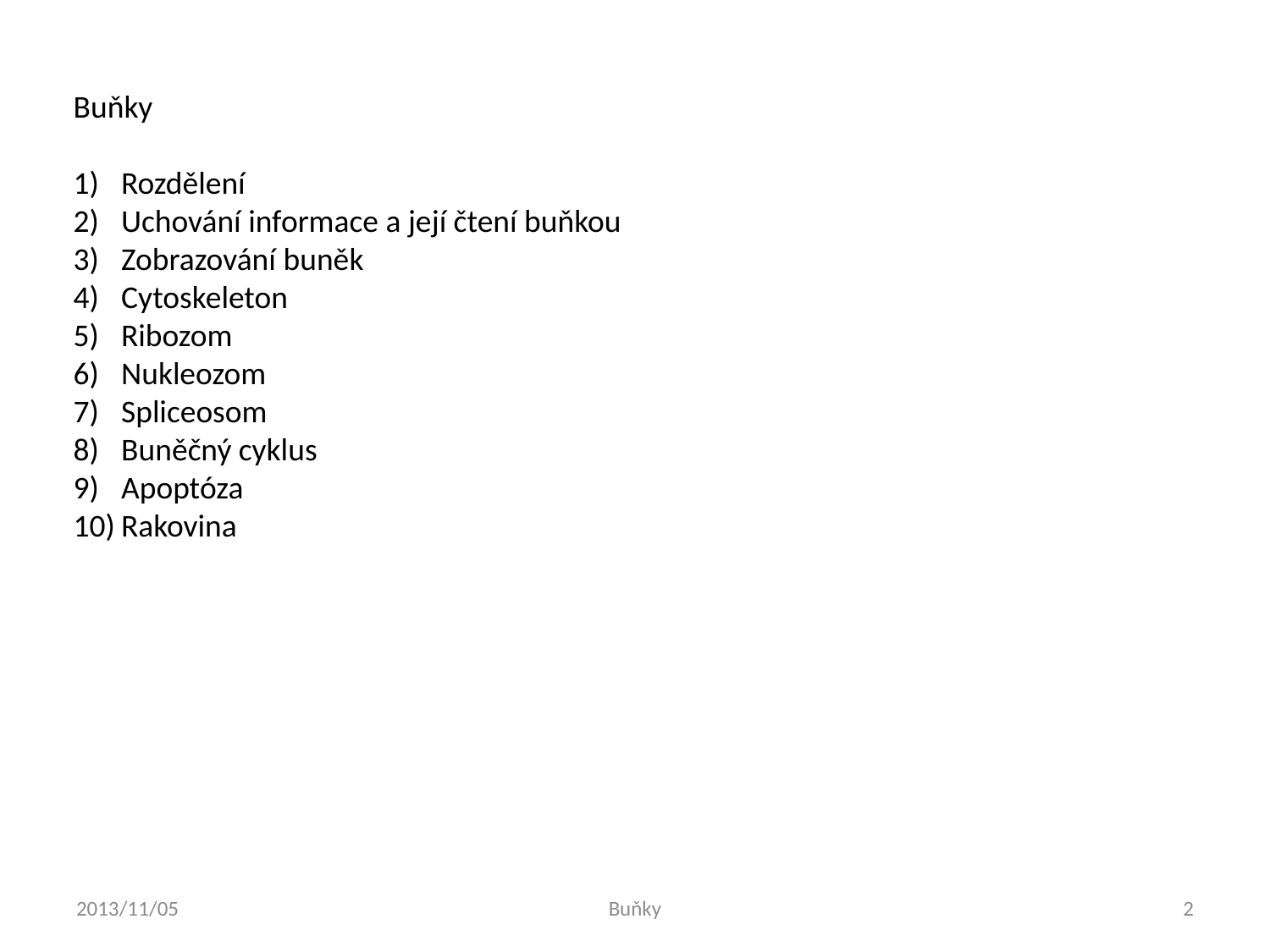

Buňky

Rozdělení
Uchování informace a její čtení buňkou
Zobrazování buněk
Cytoskeleton
Ribozom
Nukleozom
Spliceosom
Buněčný cyklus
Apoptóza
Rakovina
2013/11/05
Buňky
2